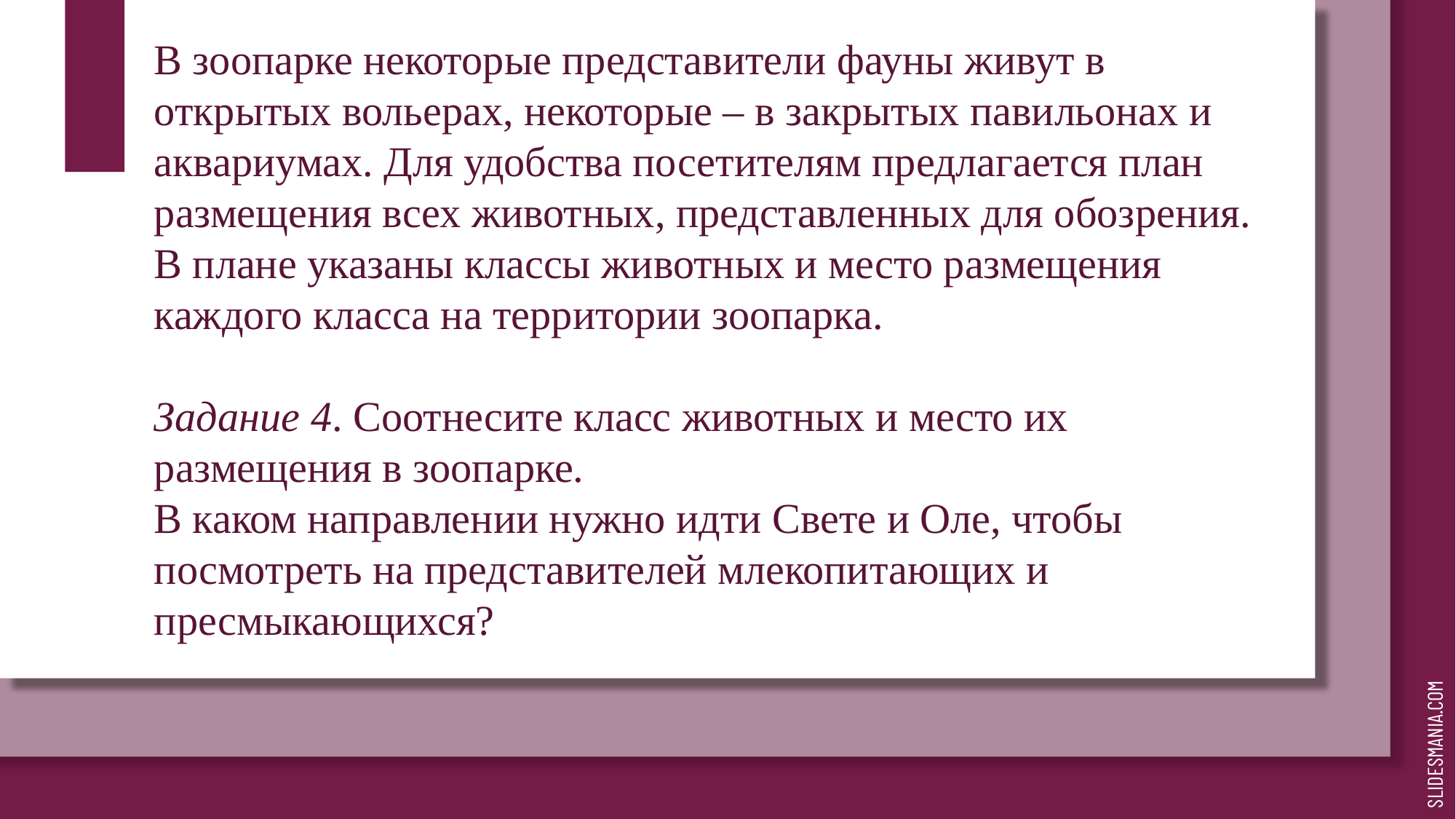

В зоопарке некоторые представители фауны живут в открытых вольерах, некоторые – в закрытых павильонах и аквариумах. Для удобства посетителям предлагается план размещения всех животных, представленных для обозрения. В плане указаны классы животных и место размещения каждого класса на территории зоопарка.

Задание 4. Соотнесите класс животных и место их размещения в зоопарке.
В каком направлении нужно идти Свете и Оле, чтобы посмотреть на представителей млекопитающих и пресмыкающихся?